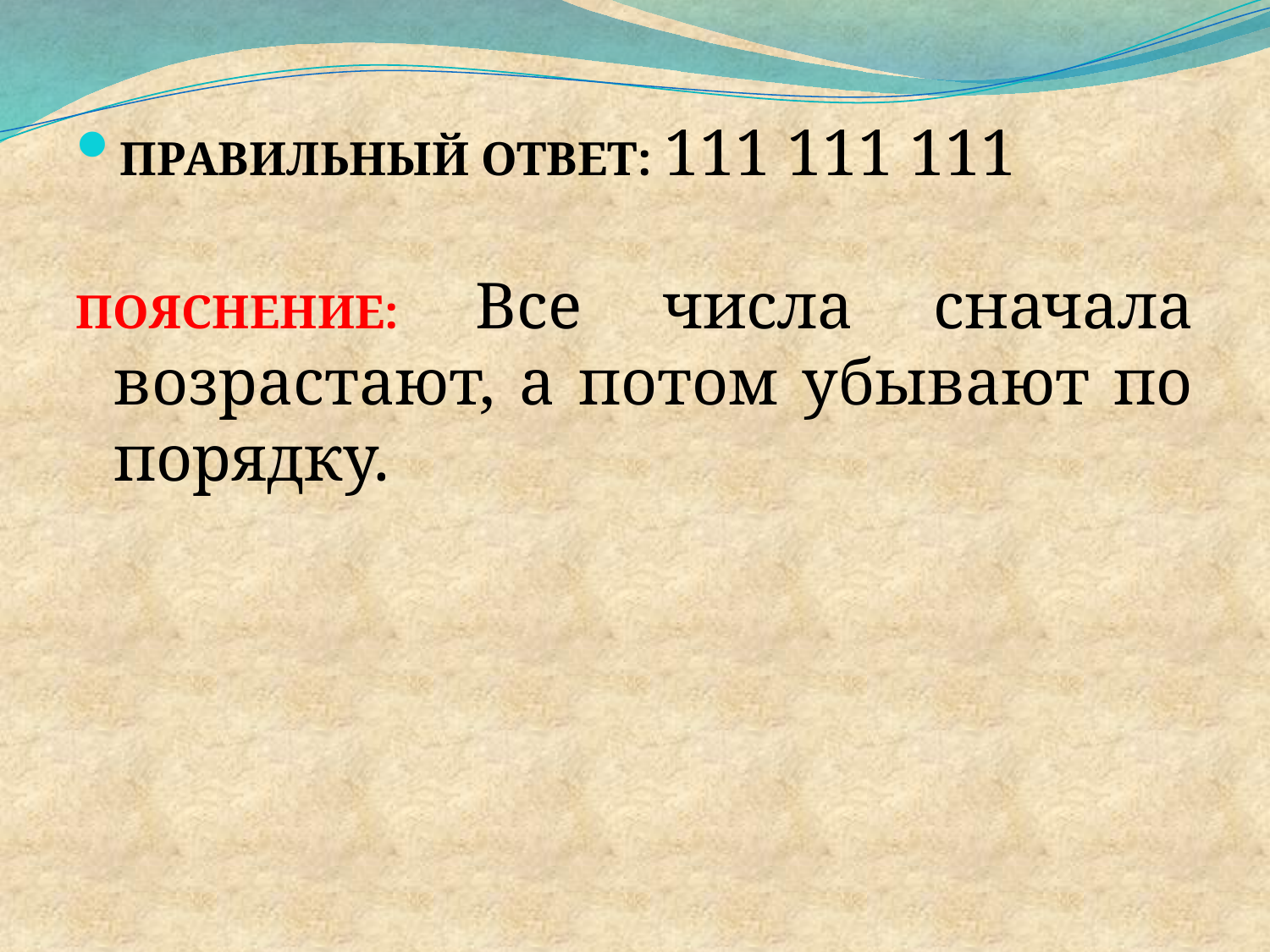

ПРАВИЛЬНЫЙ ОТВЕТ: 111 111 111

ПОЯСНЕНИЕ: Все числа сначала возрастают, а потом убывают по порядку.